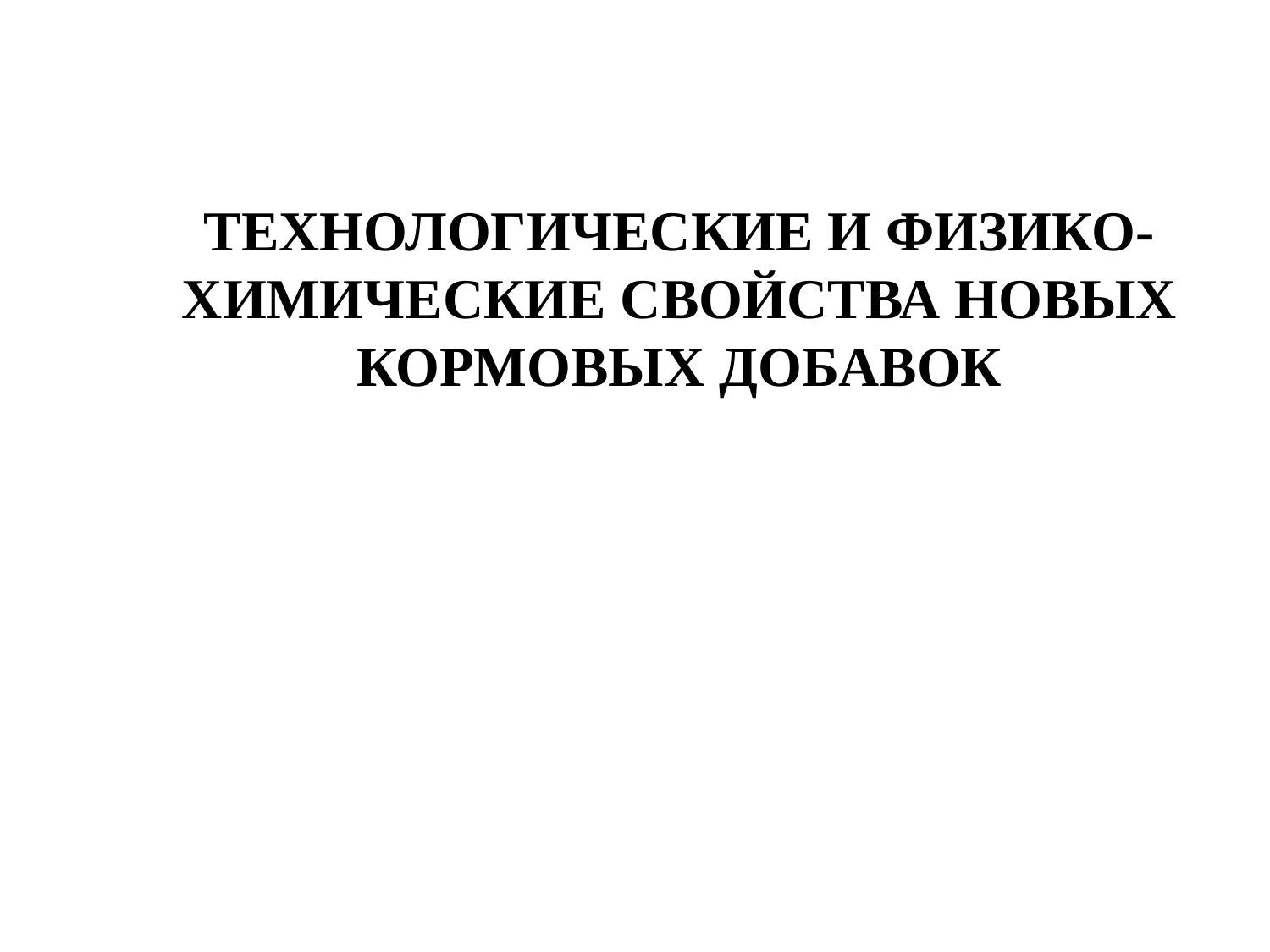

ТЕХНОЛОГИЧЕСКИЕ И ФИЗИКО-ХИМИЧЕСКИЕ СВОЙСТВА НОВЫХ КОРМОВЫХ ДОБАВОК